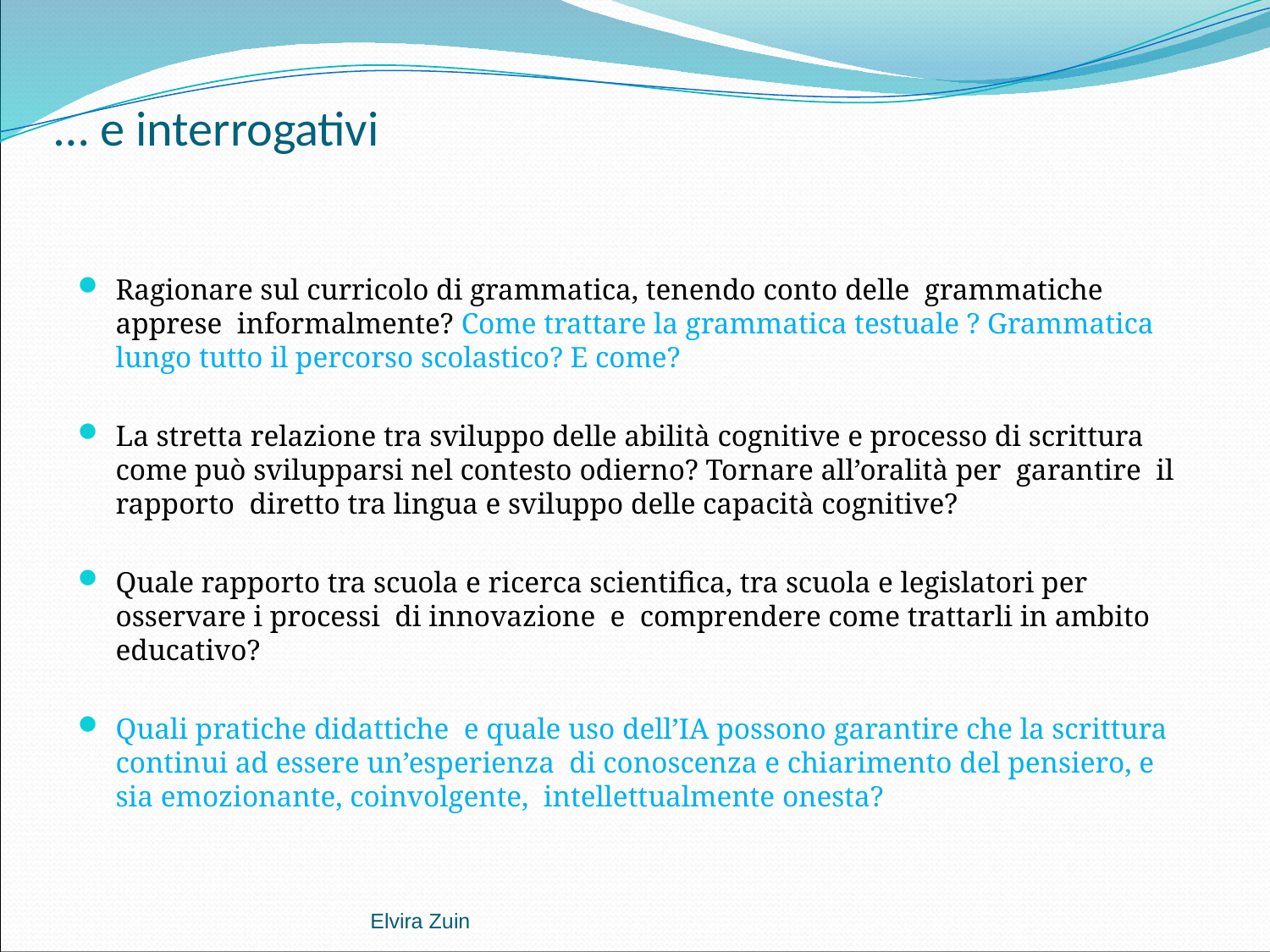

# … e interrogativi

Ragionare sul curricolo di grammatica, tenendo conto delle  grammatiche  apprese  informalmente? Come trattare la grammatica testuale ? Grammatica lungo tutto il percorso scolastico? E come?

La stretta relazione tra sviluppo delle abilità cognitive e processo di scrittura come può svilupparsi nel contesto odierno? Tornare all’oralità per  garantire  il rapporto  diretto tra lingua e sviluppo delle capacità cognitive?

Quale rapporto tra scuola e ricerca scientifica, tra scuola e legislatori per osservare i processi  di innovazione  e  comprendere come trattarli in ambito educativo?

Quali pratiche didattiche  e quale uso dell’IA possono garantire che la scrittura continui ad essere un’esperienza  di conoscenza e chiarimento del pensiero, e sia emozionante, coinvolgente,  intellettualmente onesta?

Elvira Zuin